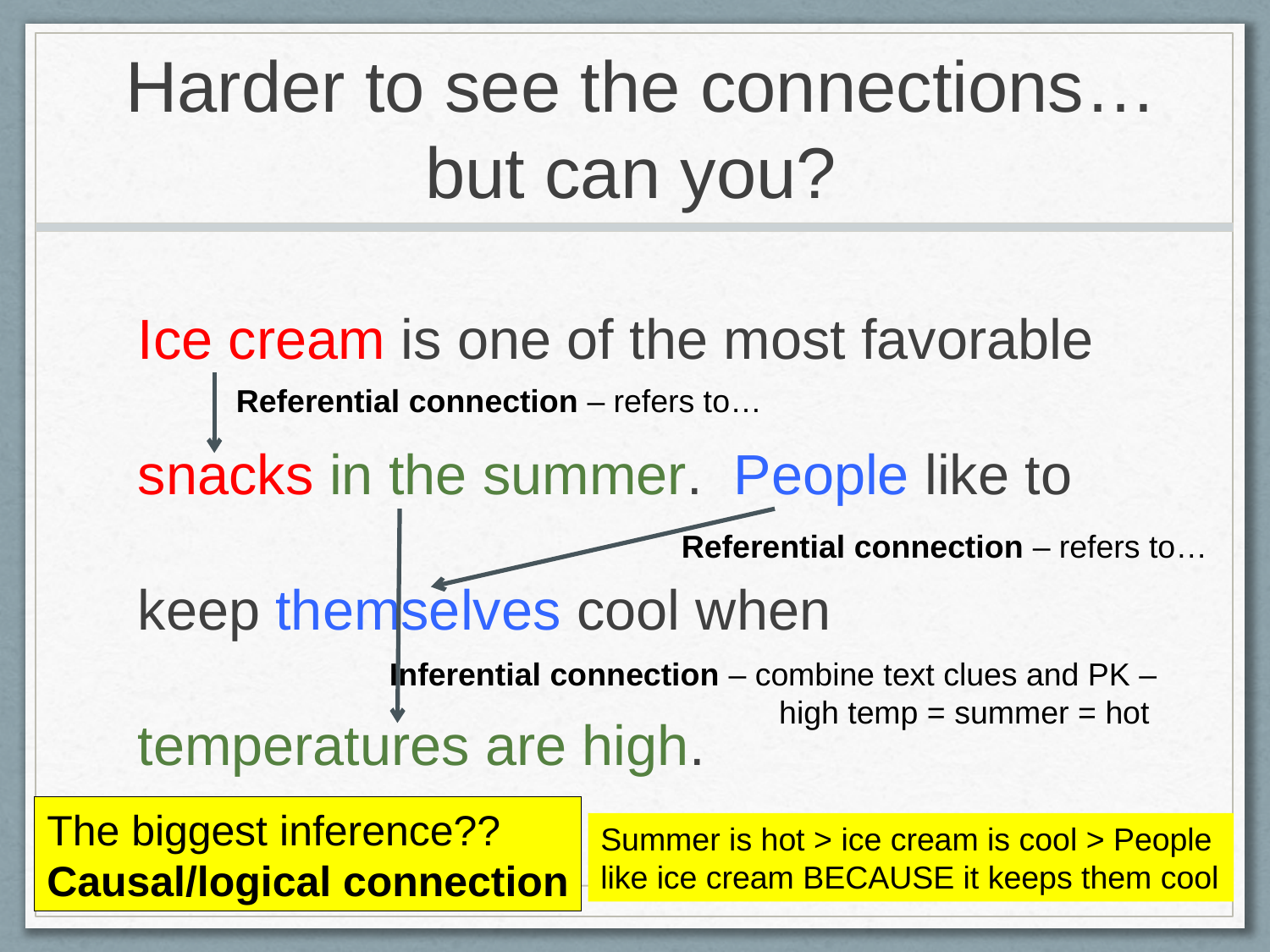

# Harder to see the connections… but can you?
Ice cream is one of the most favorable
snacks in the summer.  People like to
keep themselves cool when
temperatures are high.
Referential connection – refers to…
Inferential connection – combine text clues and PK –
                                            high temp = summer = hot
Referential connection – refers to…
The biggest inference??
Causal/logical connection
Summer is hot > ice cream is cool > People
like ice cream BECAUSE it keeps them cool